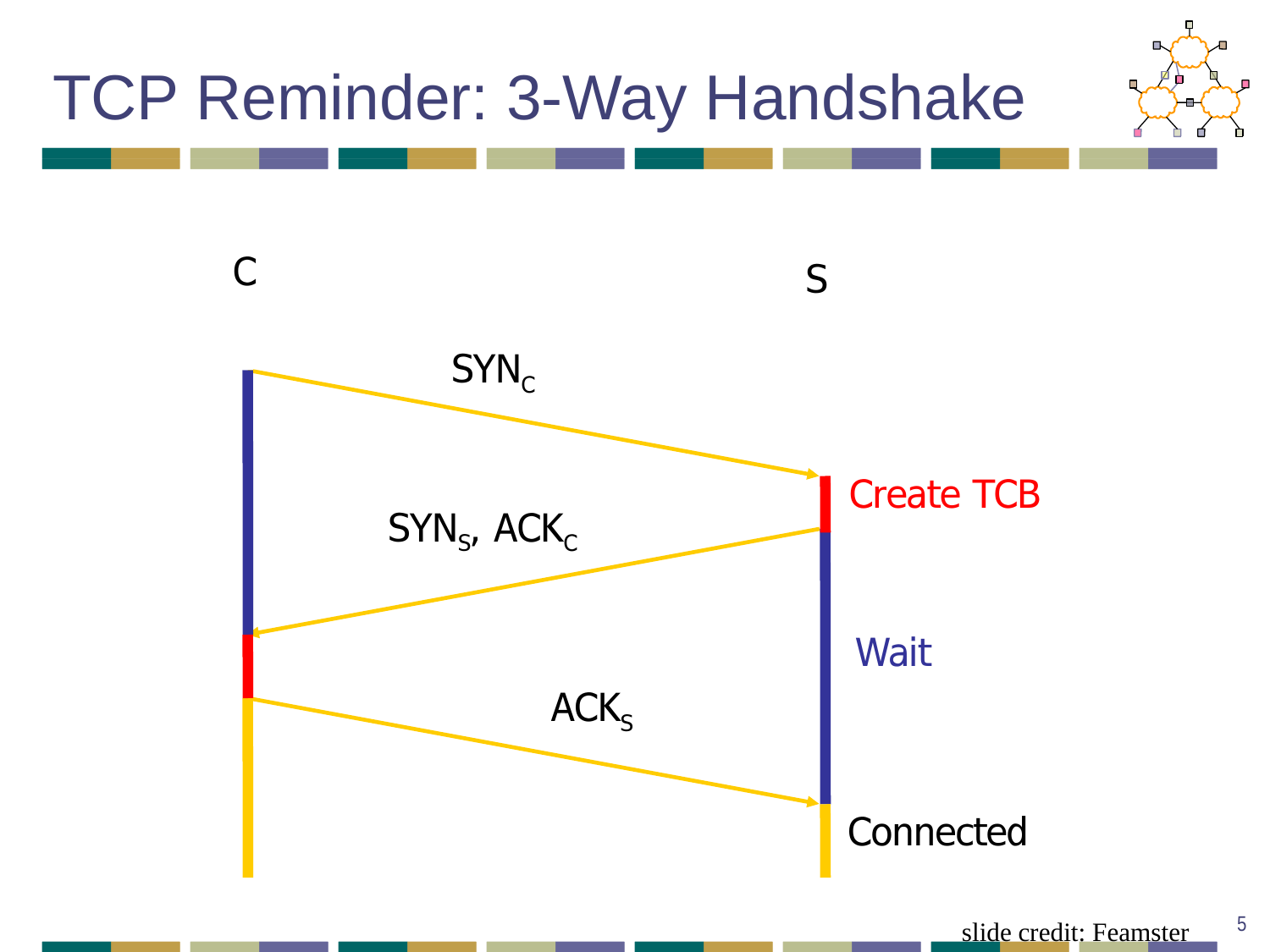

# TCP Reminder: 3-Way Handshake
C

S

SYNC

Listening

Create TCB

SYNS, ACKC

Wait

ACKS

Connected

5
slide credit: Feamster